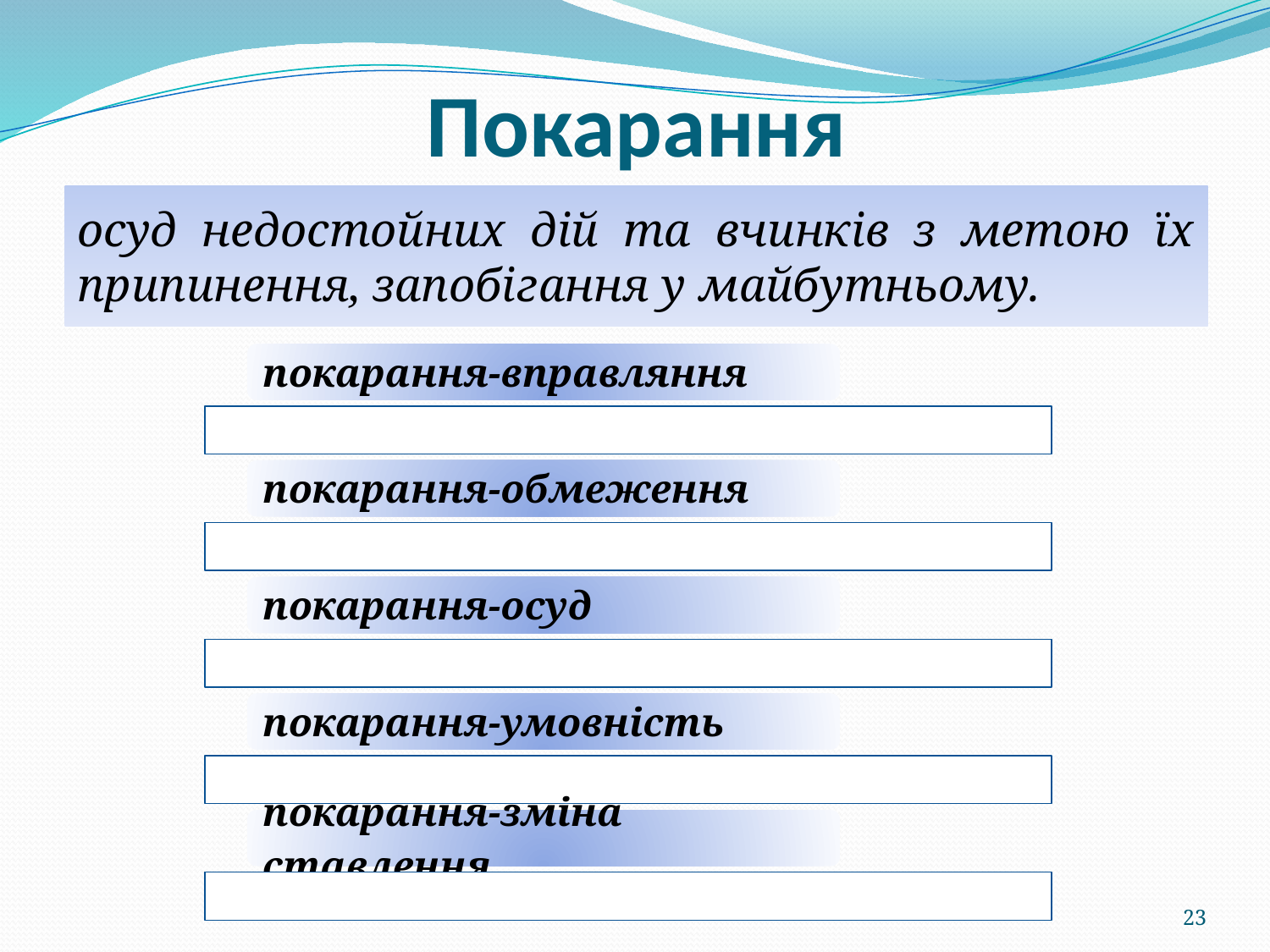

# Покарання
осуд недостойних дій та вчинків з метою їх припинення, запобігання у майбутньому.
покарання-вправляння
покарання-обмеження
покарання-осуд
покарання-умовність
покарання-зміна ставлення
23